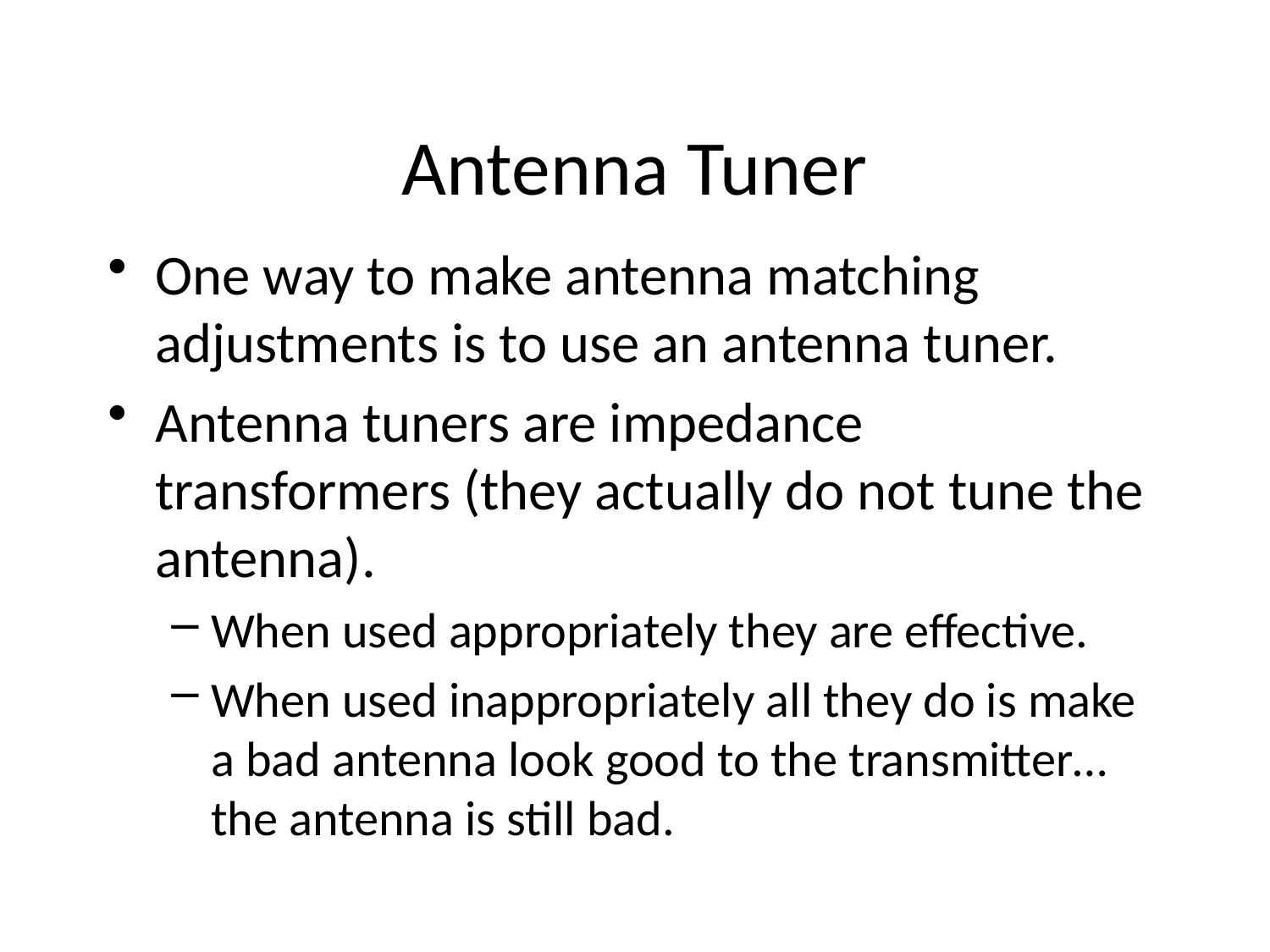

Antenna Tuner
One way to make antenna matching adjustments is to use an antenna tuner.
Antenna tuners are impedance transformers (they actually do not tune the antenna).
When used appropriately they are effective.
When used inappropriately all they do is make a bad antenna look good to the transmitter…the antenna is still bad.